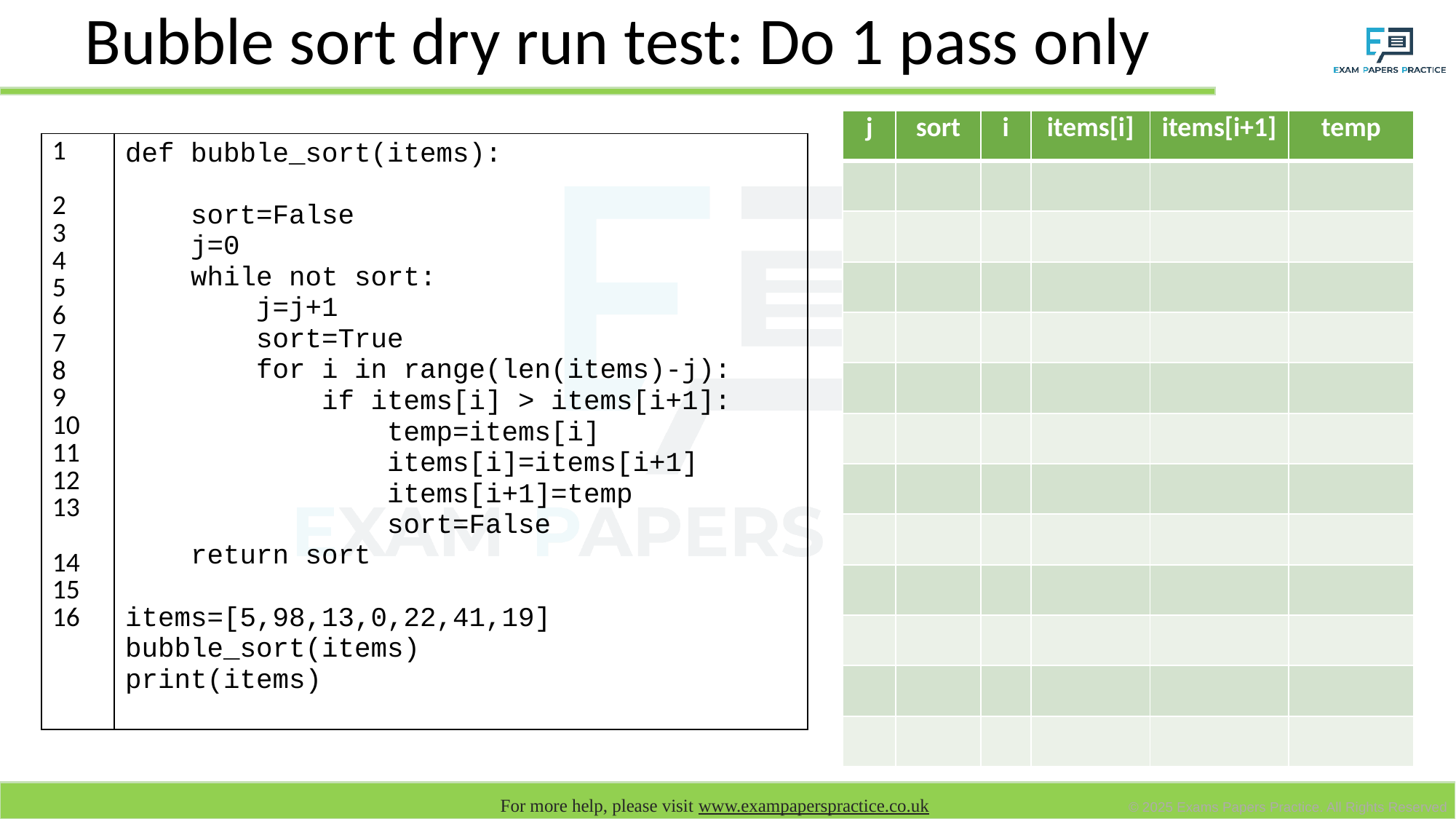

# Bubble sort dry run test: Do 1 pass only
| j | sort | i | items[i] | items[i+1] | temp |
| --- | --- | --- | --- | --- | --- |
|  |  |  |  |  |  |
|  |  |  |  |  |  |
|  |  |  |  |  |  |
|  |  |  |  |  |  |
|  |  |  |  |  |  |
|  |  |  |  |  |  |
|  |  |  |  |  |  |
|  |  |  |  |  |  |
|  |  |  |  |  |  |
|  |  |  |  |  |  |
|  |  |  |  |  |  |
|  |  |  |  |  |  |
| 1 2 3 4 5 6 7 8 9 10 11 12 13 14 15 16 | def bubble\_sort(items): sort=False j=0 while not sort: j=j+1 sort=True for i in range(len(items)-j): if items[i] > items[i+1]: temp=items[i] items[i]=items[i+1] items[i+1]=temp sort=False return sort items=[5,98,13,0,22,41,19] bubble\_sort(items) print(items) |
| --- | --- |